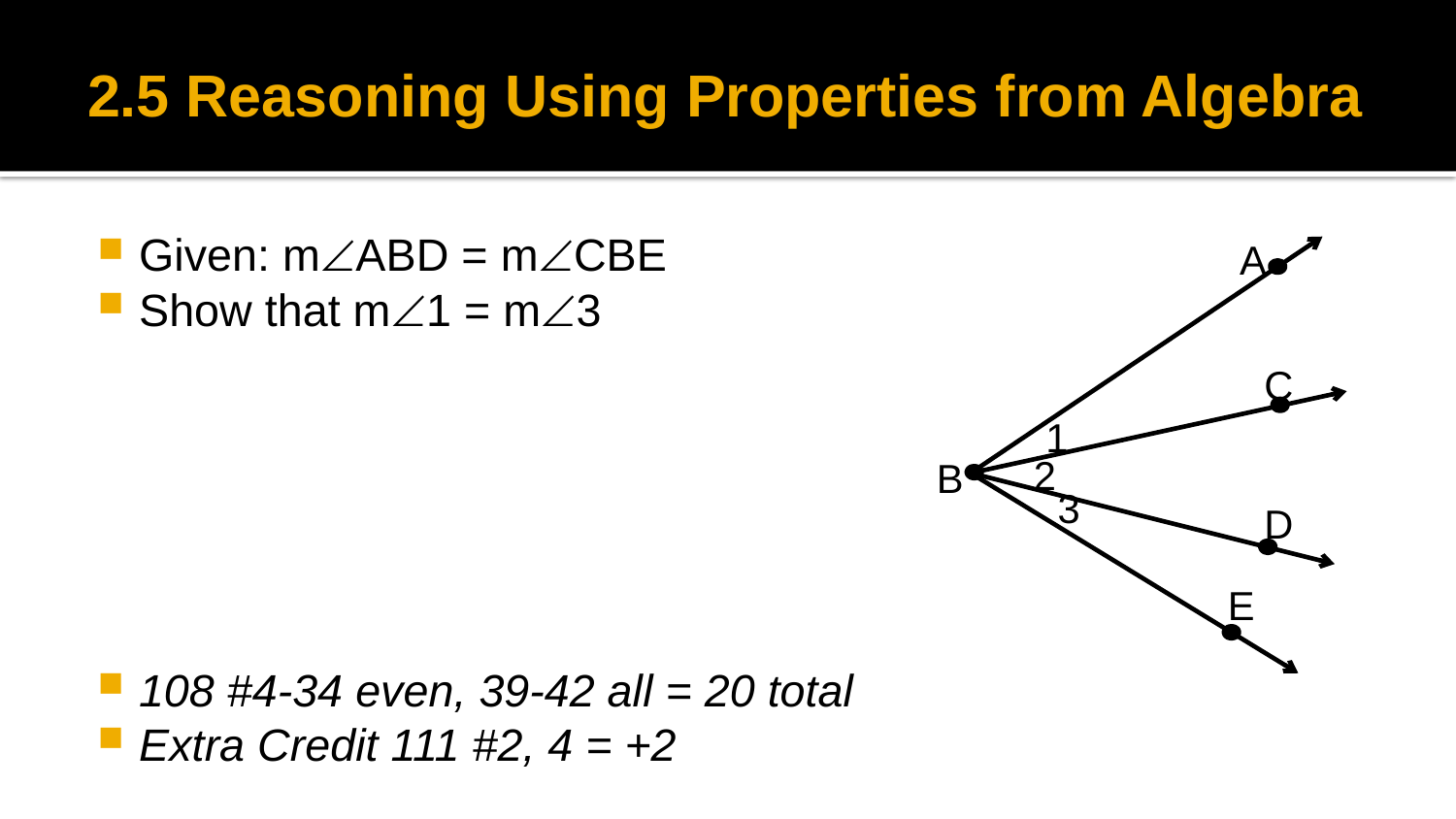

# 2.5 Reasoning Using Properties from Algebra
Given: m∠ABD = m∠CBE
Show that m∠1 = m∠3

108 #4-34 even, 39-42 all = 20 total
Extra Credit 111 #2, 4 = +2

A

C

1
2
B

3
D

E